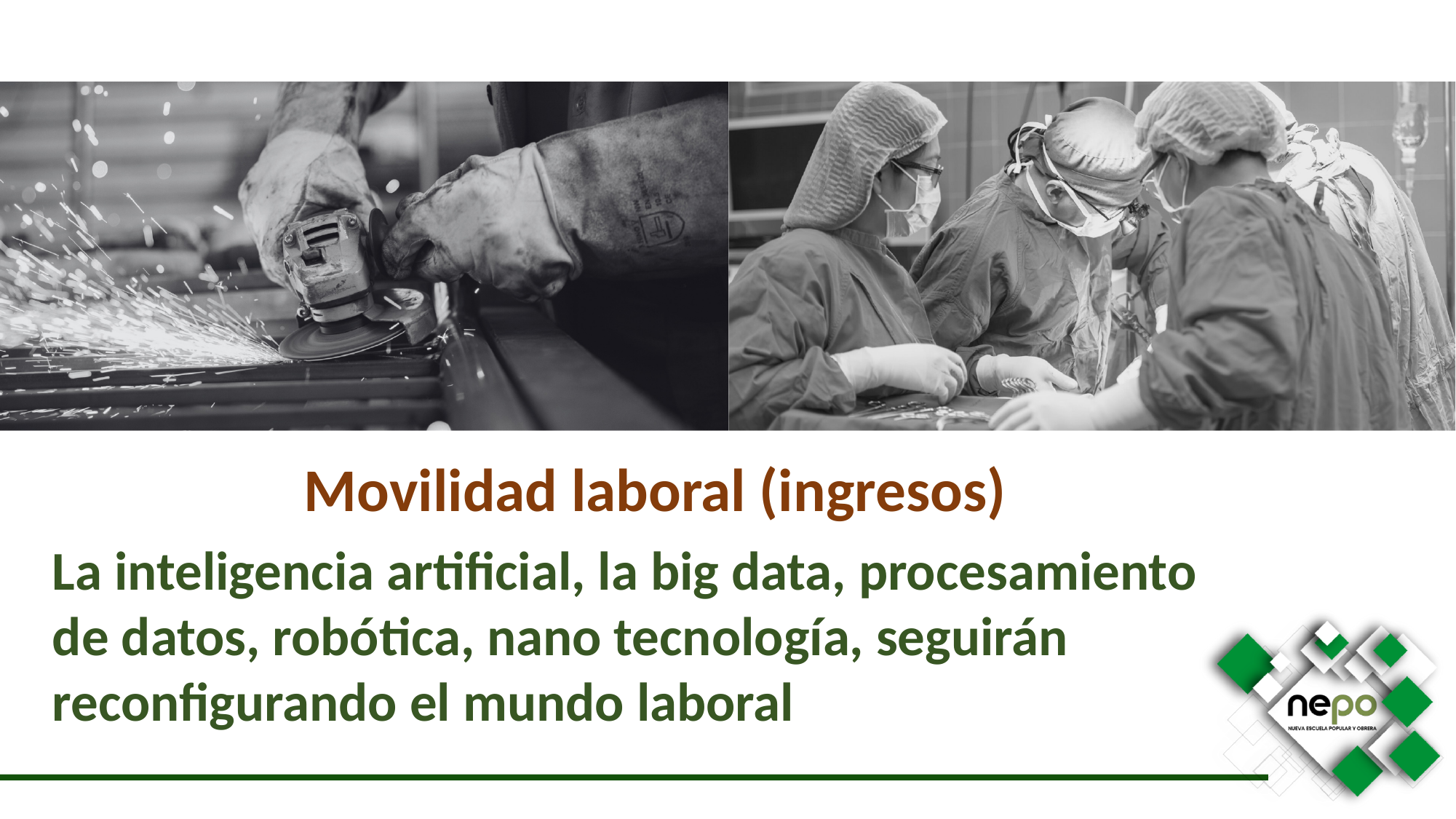

Movilidad laboral (ingresos)
La inteligencia artificial, la big data, procesamiento de datos, robótica, nano tecnología, seguirán reconfigurando el mundo laboral